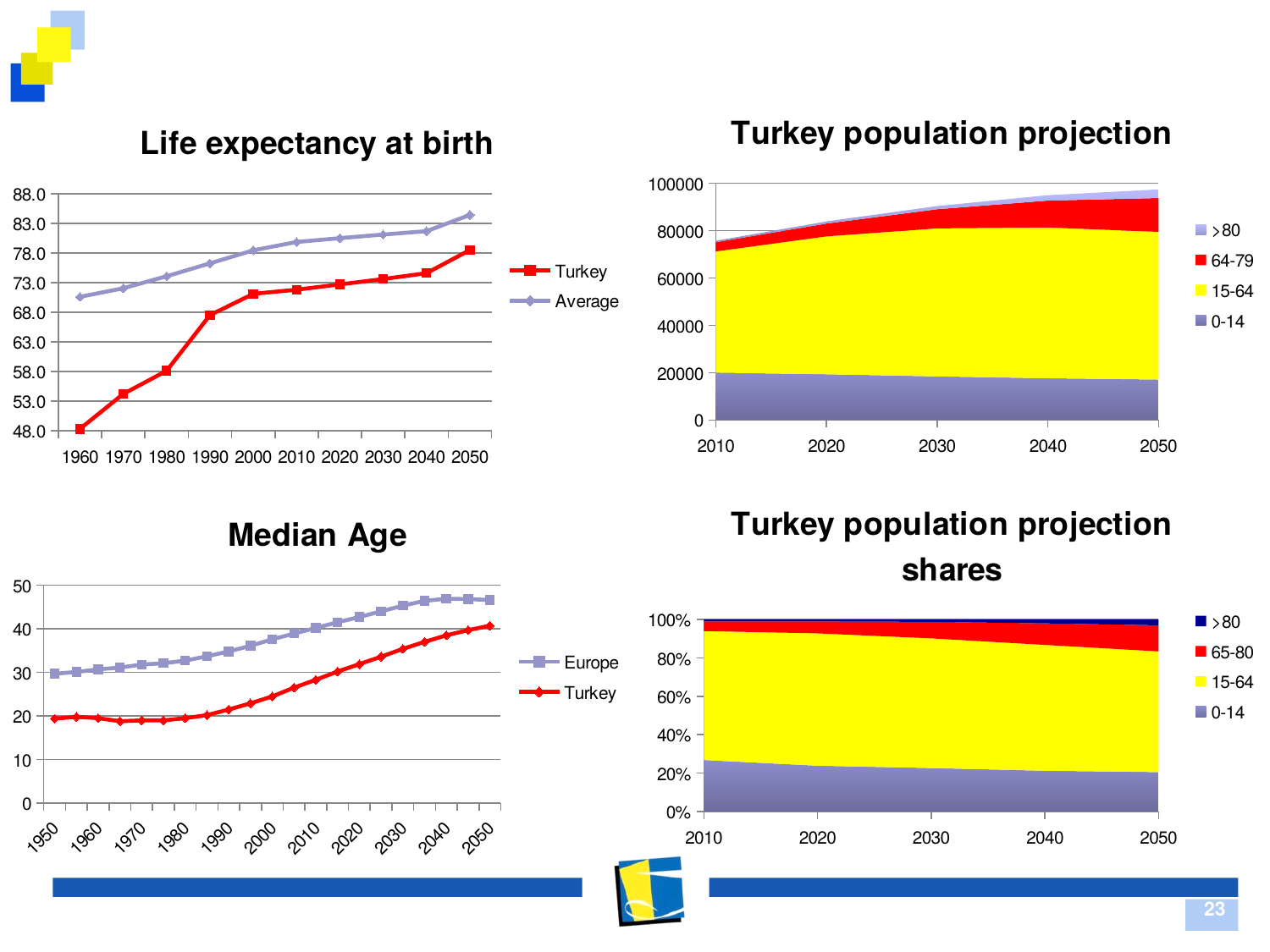

#

### Chart: Turkey population projection

| Category | 0-14 | 15-64 | 64-79 | >80 |
|---|---|---|---|---|
| 2010.0 | 19982.0 | 51206.0 | 3902.0 | 615.0 |
| 2020.0 | 19337.0 | 58227.0 | 5396.0 | 914.0 |
| 2030.0 | 18429.0 | 62502.0 | 8090.0 | 1354.0 |
| 2040.0 | 17656.0 | 63667.0 | 11337.0 | 2280.0 |
| 2050.0 | 17108.0 | 62358.0 | 14284.0 | 3638.0 |

### Chart: Life expectancy at birth

| Category | Turkey | Average |
|---|---|---|
| 1960.0 | 48.3 | 70.58659618204791 |
| 1970.0 | 54.2 | 72.04523439797146 |
| 1980.0 | 58.1 | 74.07224515535285 |
| 1990.0 | 67.5 | 76.2475130466275 |
| 2000.0 | 71.1 | 78.45690404254646 |
| 2010.0 | 71.8 | 79.86087280687937 |
| 2020.0 | 72.7 | 80.50305914963695 |
| 2030.0 | 73.6 | 81.11687782801201 |
| 2040.0 | 74.6 | 81.68554039856159 |
| 2050.0 | 78.5 | 84.42552880415326 |

### Chart: Turkey population projection shares

| Category | 0-14 | 15-64 | 65-80 | >80 |
|---|---|---|---|---|
| 2010.0 | 26.8 | 67.2 | 5.0 | 1.0 |
| 2020.0 | 23.8 | 68.9 | 6.2 | 1.0 |
| 2030.0 | 22.6 | 67.6 | 8.6 | 1.2 |
| 2040.0 | 21.2 | 65.6 | 11.2 | 2.0 |
| 2050.0 | 20.5 | 62.9 | 13.6 | 3.0 |

### Chart: Median Age

| Category | Europe | Turkey |
|---|---|---|
| 1950.0 | 29.7 | 19.4 |
| 1955.0 | 30.1 | 19.8 |
| 1960.0 | 30.7 | 19.5 |
| 1965.0 | 31.1 | 18.8 |
| 1970.0 | 31.8 | 19.0 |
| 1975.0 | 32.1 | 19.0 |
| 1980.0 | 32.7 | 19.5 |
| 1985.0 | 33.7 | 20.2 |
| 1990.0 | 34.8 | 21.5 |
| 1995.0 | 36.1 | 22.9 |
| 2000.0 | 37.6 | 24.5 |
| 2005.0 | 38.9 | 26.5 |
| 2010.0 | 40.2 | 28.3 |
| 2015.0 | 41.5 | 30.2 |
| 2020.0 | 42.7 | 31.9 |
| 2025.0 | 44.0 | 33.6 |
| 2030.0 | 45.3 | 35.4 |
| 2035.0 | 46.4 | 37.0 |
| 2040.0 | 46.9 | 38.5 |
| 2045.0 | 46.8 | 39.7 |
| 2050.0 | 46.6 | 40.7 |
23